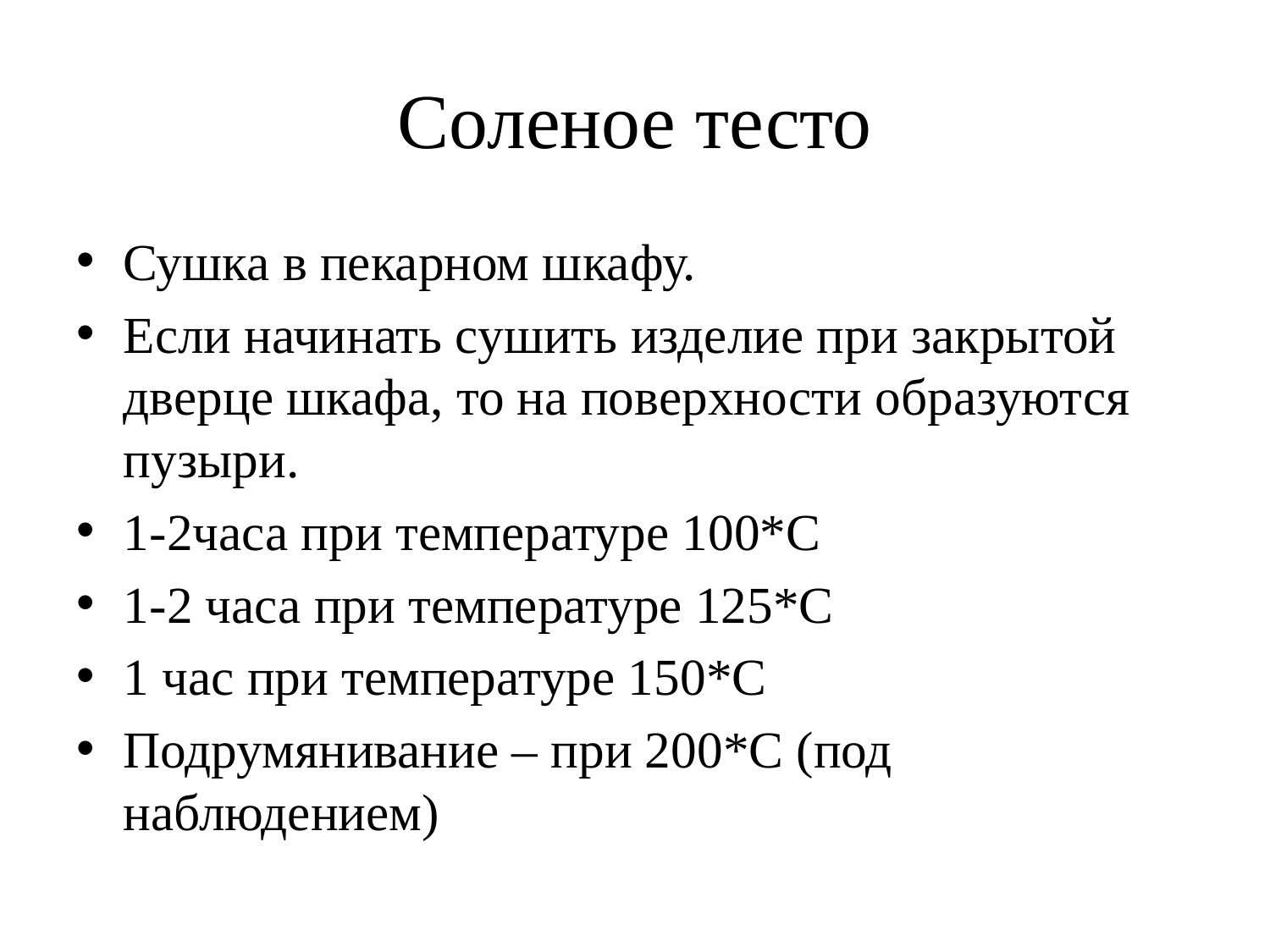

# Соленое тесто
Сушка в пекарном шкафу.
Если начинать сушить изделие при закрытой дверце шкафа, то на поверхности образуются пузыри.
1-2часа при температуре 100*С
1-2 часа при температуре 125*С
1 час при температуре 150*С
Подрумянивание – при 200*С (под наблюдением)